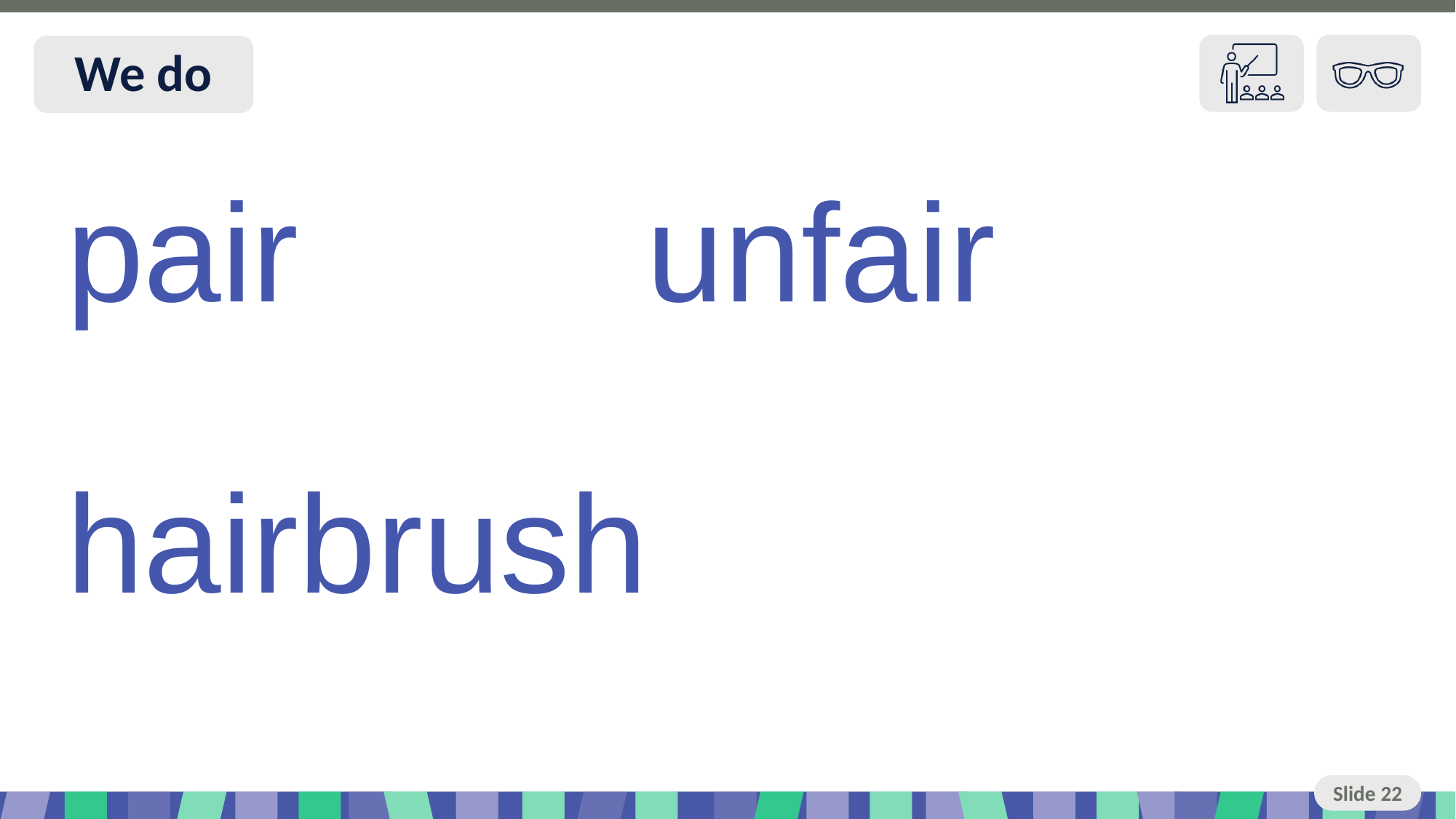

Slide 22 We do
pair         unfair
hairbrush